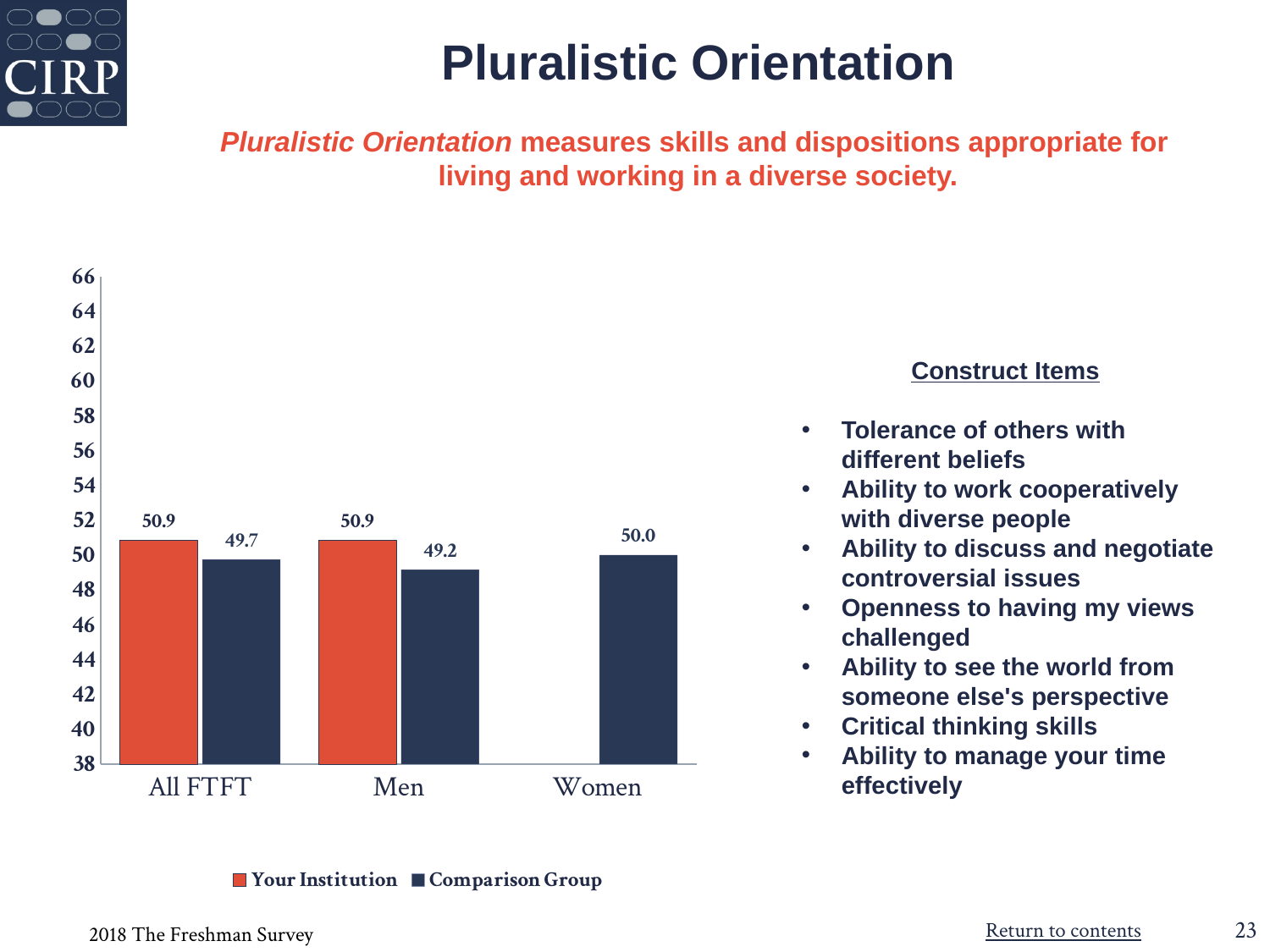

Pluralistic Orientation
Pluralistic Orientation measures skills and dispositions appropriate for
living and working in a diverse society.

### Chart: High Pluralistic Orientation

| Category |
|---|

### Chart

| Category | Your Institution | Comparison Group |
|---|---|---|
| All FTFT | 50.85 | 49.74 |
| Men | 50.85 | 49.16 |
| Women | 0.0 | 50.01 |
Construct Items

Tolerance of others with different beliefs
Ability to work cooperatively with diverse people
Ability to discuss and negotiate controversial issues
Openness to having my views challenged
Ability to see the world from someone else's perspective
Critical thinking skills
Ability to manage your time effectively

2018 The Freshman Survey
23